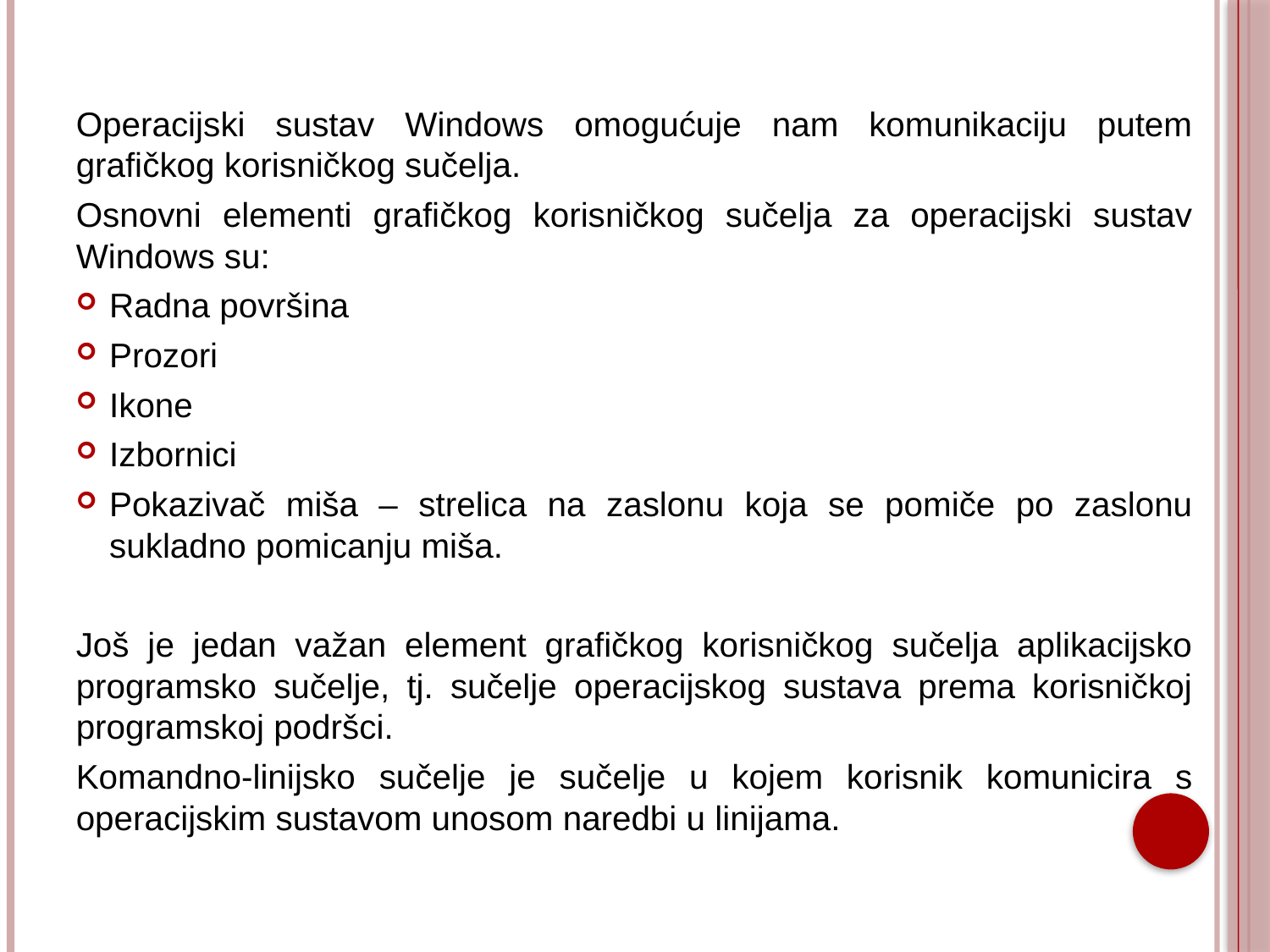

Operacijski sustav Windows omogućuje nam komunikaciju putem grafičkog korisničkog sučelja.
Osnovni elementi grafičkog korisničkog sučelja za operacijski sustav Windows su:
Radna površina
Prozori
Ikone
Izbornici
Pokazivač miša – strelica na zaslonu koja se pomiče po zaslonu sukladno pomicanju miša.

Još je jedan važan element grafičkog korisničkog sučelja aplikacijsko programsko sučelje, tj. sučelje operacijskog sustava prema korisničkoj programskoj podršci.
Komandno-linijsko sučelje je sučelje u kojem korisnik komunicira s operacijskim sustavom unosom naredbi u linijama.